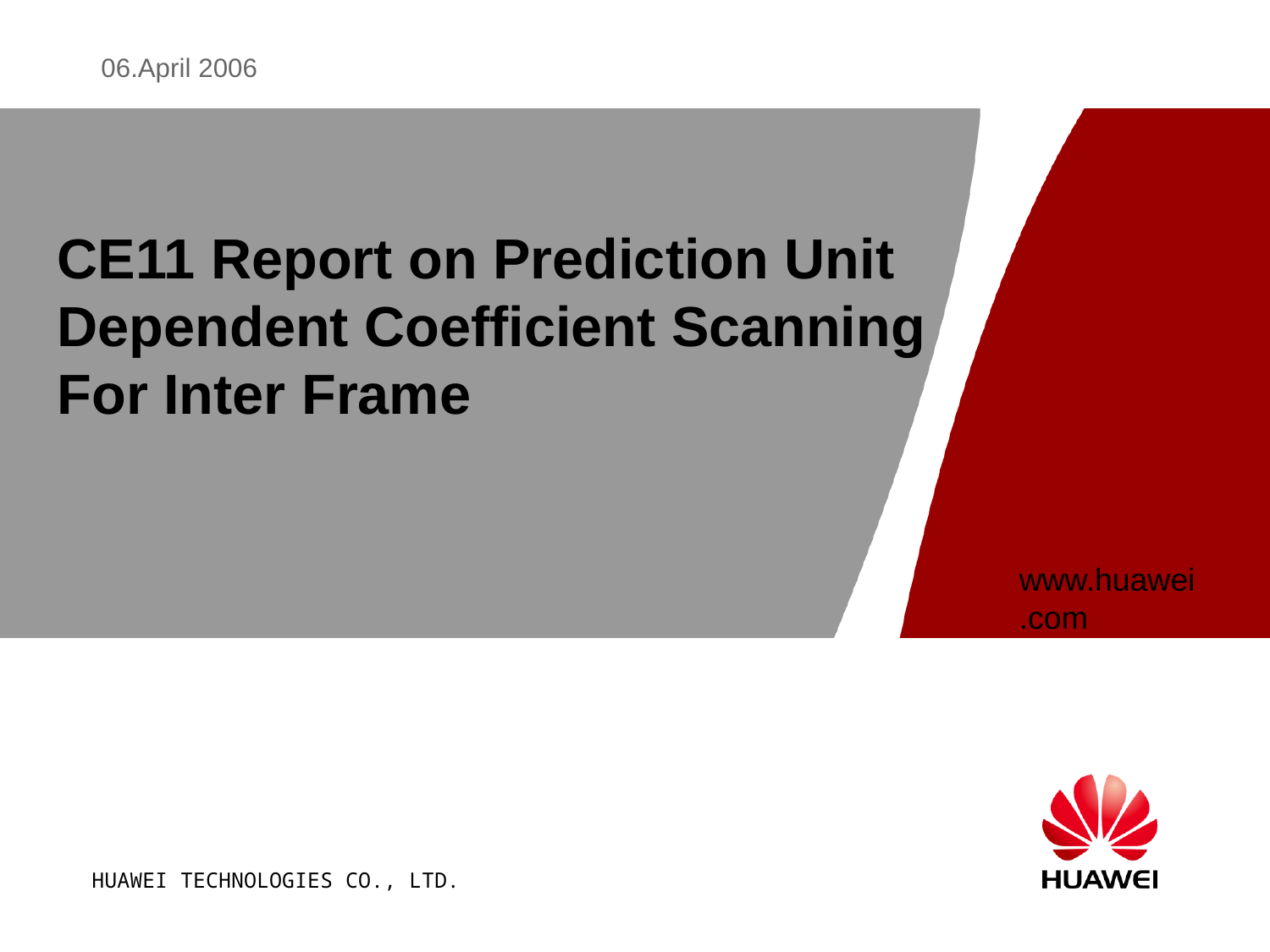

CE11 Report on Prediction Unit Dependent Coefficient Scanning For Inter Frame